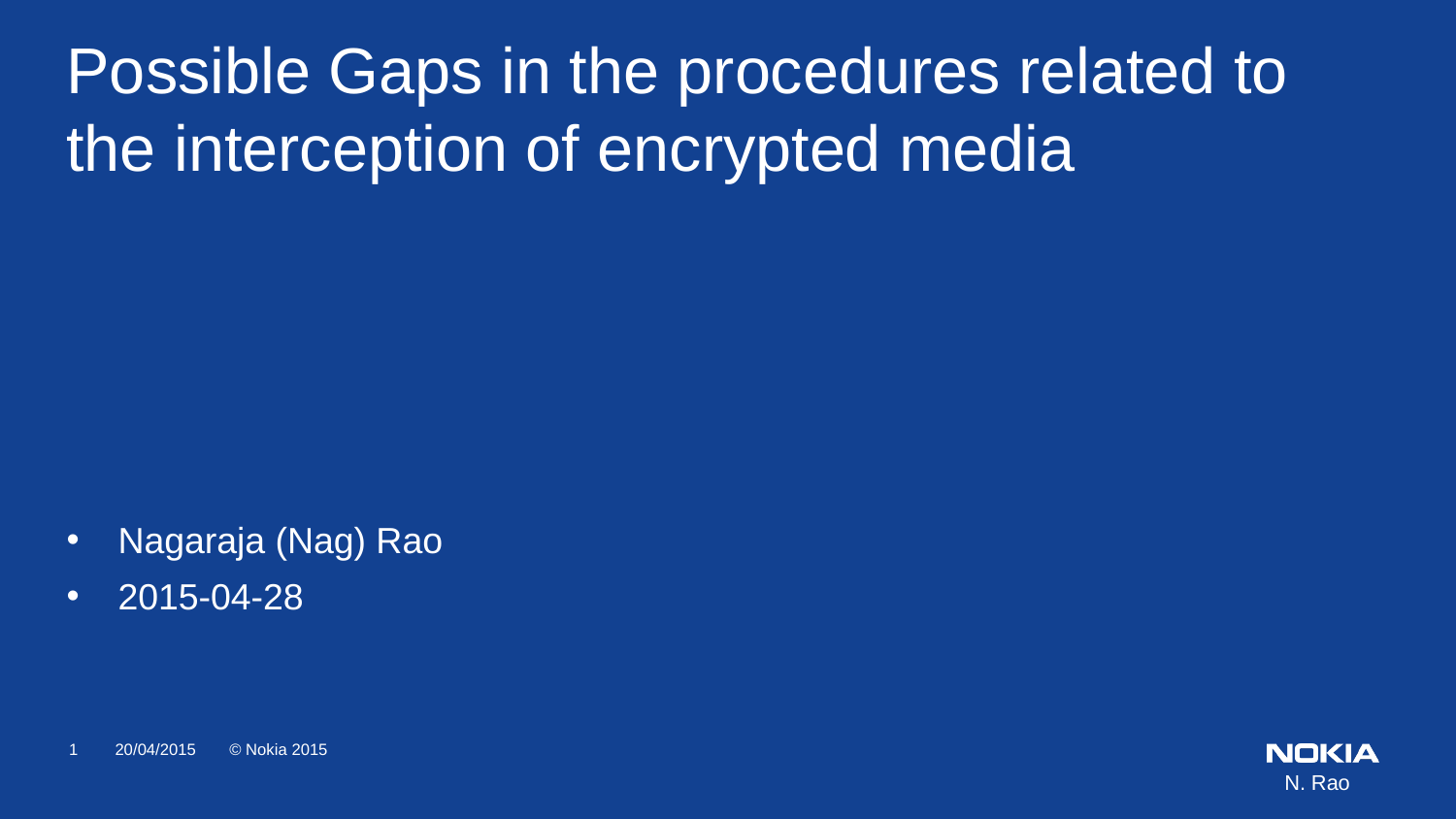

Possible Gaps in the procedures related to the interception of encrypted media

Nagaraja (Nag) Rao
2015-04-28